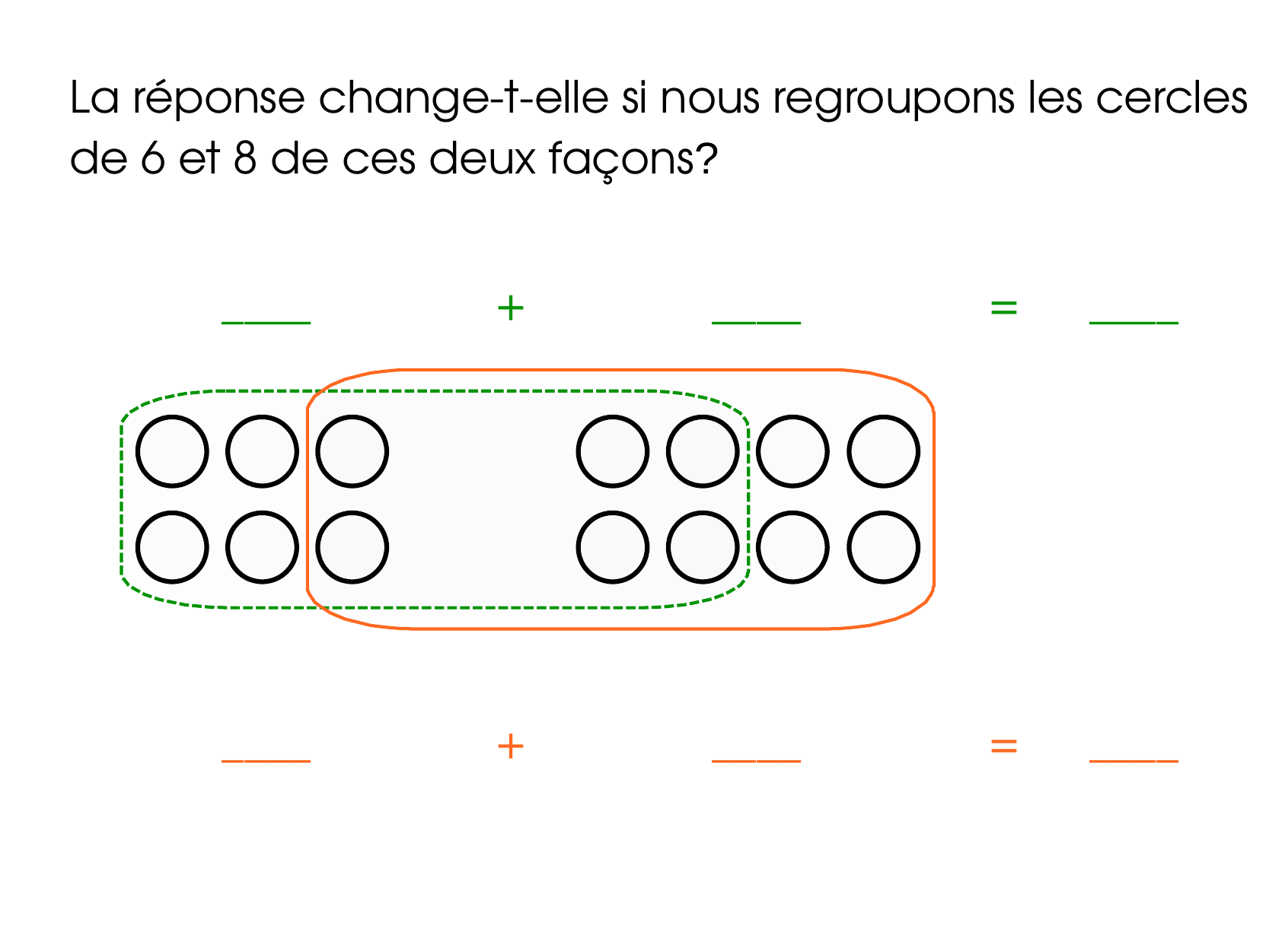

La réponse change-t-elle si nous regroupons les cercles de 6 et 8 de ces deux façons?
____
+
____
=
____

____
+
____
=
____